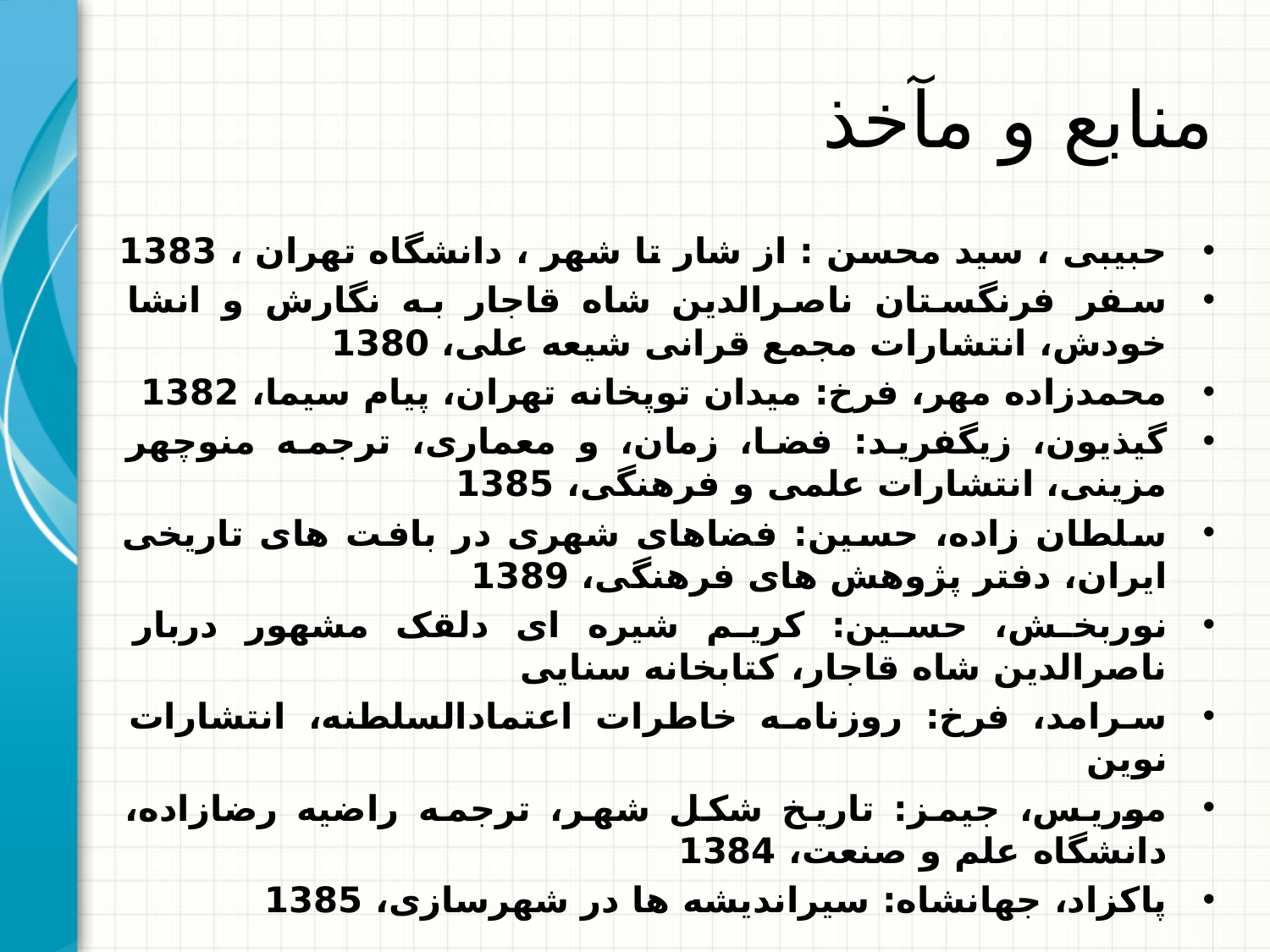

# منابع و مآخذ
حبیبی ، سید محسن : از شار تا شهر ، دانشگاه تهران ، 1383
سفر فرنگستان ناصرالدین شاه قاجار به نگارش و انشا خودش، انتشارات مجمع قرانی شیعه علی، 1380
محمدزاده مهر، فرخ: میدان توپخانه تهران، پیام سیما، 1382
گیذیون، زیگفرید: فضا، زمان، و معماری، ترجمه منوچهر مزینی، انتشارات علمی و فرهنگی، 1385
سلطان زاده، حسین: فضاهای شهری در بافت های تاریخی ایران، دفتر پژوهش های فرهنگی، 1389
نوربخش، حسین: کریم شیره ای دلقک مشهور دربار ناصرالدین شاه قاجار، کتابخانه سنایی
سرامد، فرخ: روزنامه خاطرات اعتمادالسلطنه، انتشارات نوین
موریس، جیمز: تاریخ شکل شهر، ترجمه راضیه رضازاده، دانشگاه علم و صنعت، 1384
پاکزاد، جهانشاه: سیراندیشه ها در شهرسازی، 1385